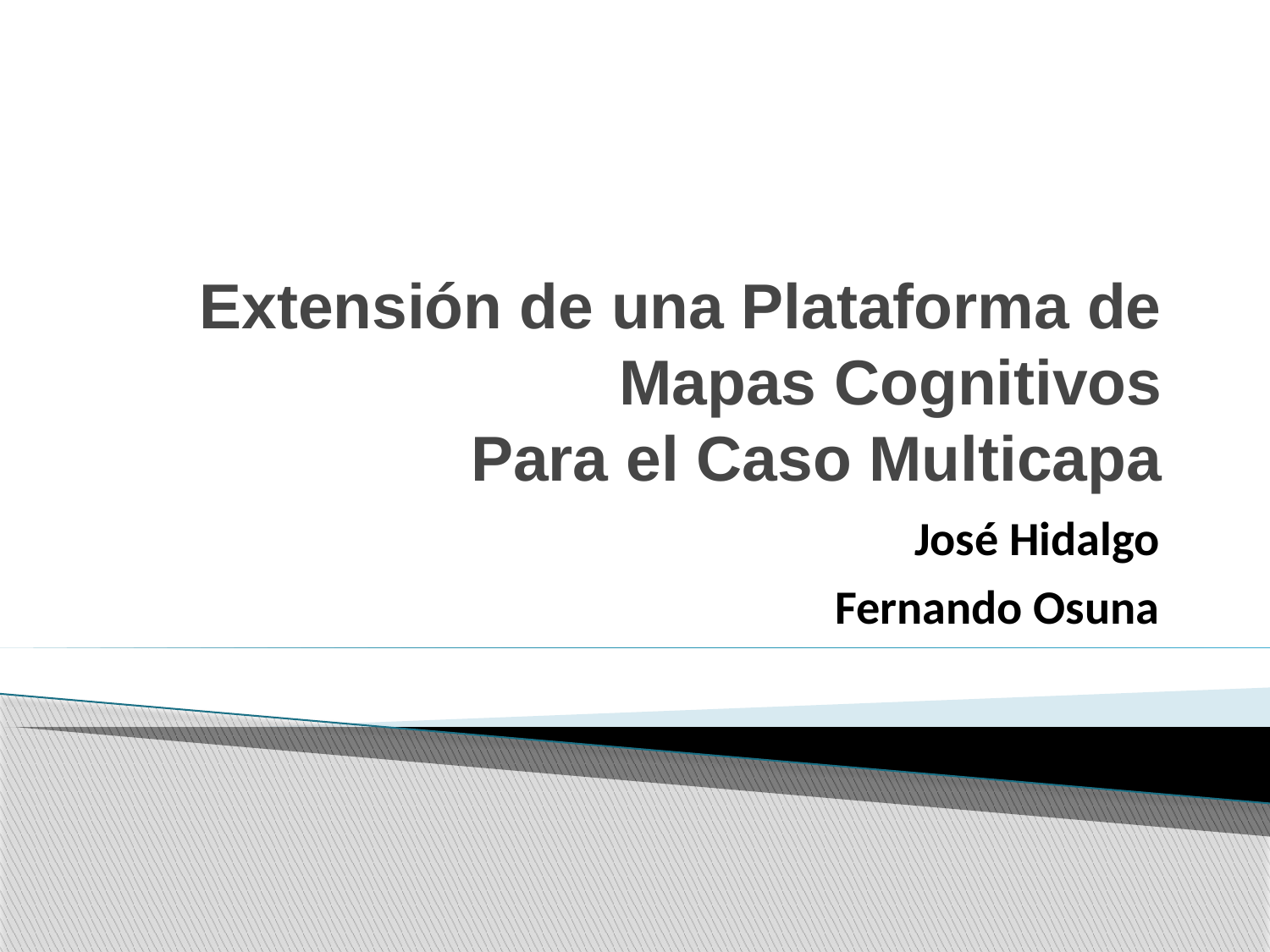

# Extensión de una Plataforma de Mapas Cognitivos Para el Caso Multicapa
José Hidalgo
Fernando Osuna